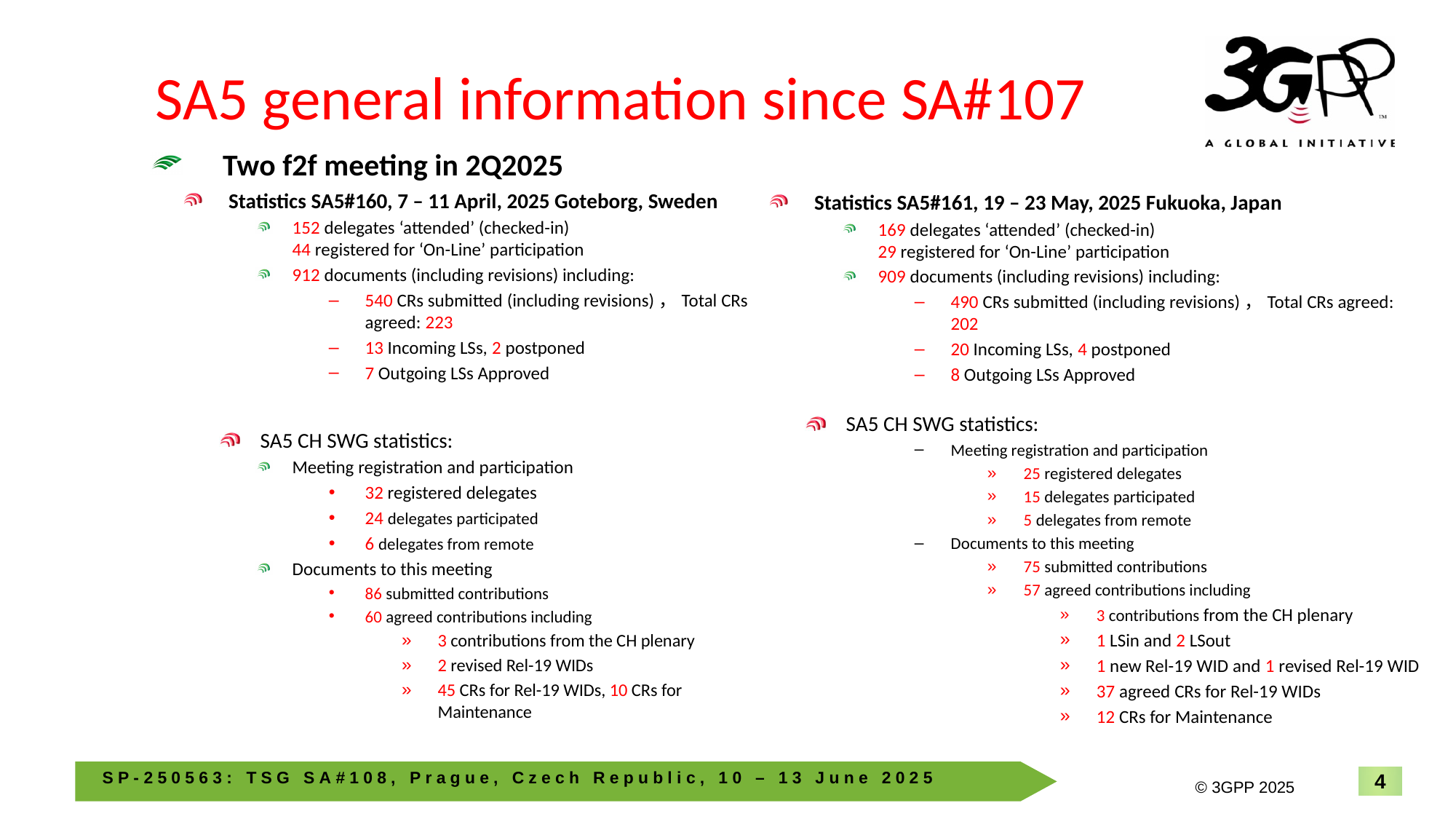

# SA5 general information since SA#107
Two f2f meeting in 2Q2025
Statistics SA5#160, 7 – 11 April, 2025 Goteborg, Sweden
152 delegates ‘attended’ (checked-in)
44 registered for ‘On-Line’ participation
912 documents (including revisions) including:
540 CRs submitted (including revisions)，Total CRs agreed: 223
13 Incoming LSs, 2 postponed
7 Outgoing LSs Approved

SA5 CH SWG statistics:
Meeting registration and participation
32 registered delegates
24 delegates participated
6 delegates from remote
Documents to this meeting
86 submitted contributions
60 agreed contributions including
3 contributions from the CH plenary
2 revised Rel-19 WIDs
45 CRs for Rel-19 WIDs, 10 CRs for Maintenance
Statistics SA5#161, 19 – 23 May, 2025 Fukuoka, Japan
169 delegates ‘attended’ (checked-in)
29 registered for ‘On-Line’ participation
909 documents (including revisions) including:
490 CRs submitted (including revisions)，Total CRs agreed: 202
20 Incoming LSs, 4 postponed
8 Outgoing LSs Approved

SA5 CH SWG statistics:
Meeting registration and participation
25 registered delegates
15 delegates participated
5 delegates from remote
Documents to this meeting
75 submitted contributions
57 agreed contributions including
3 contributions from the CH plenary
1 LSin and 2 LSout
1 new Rel-19 WID and 1 revised Rel-19 WID
37 agreed CRs for Rel-19 WIDs
12 CRs for Maintenance